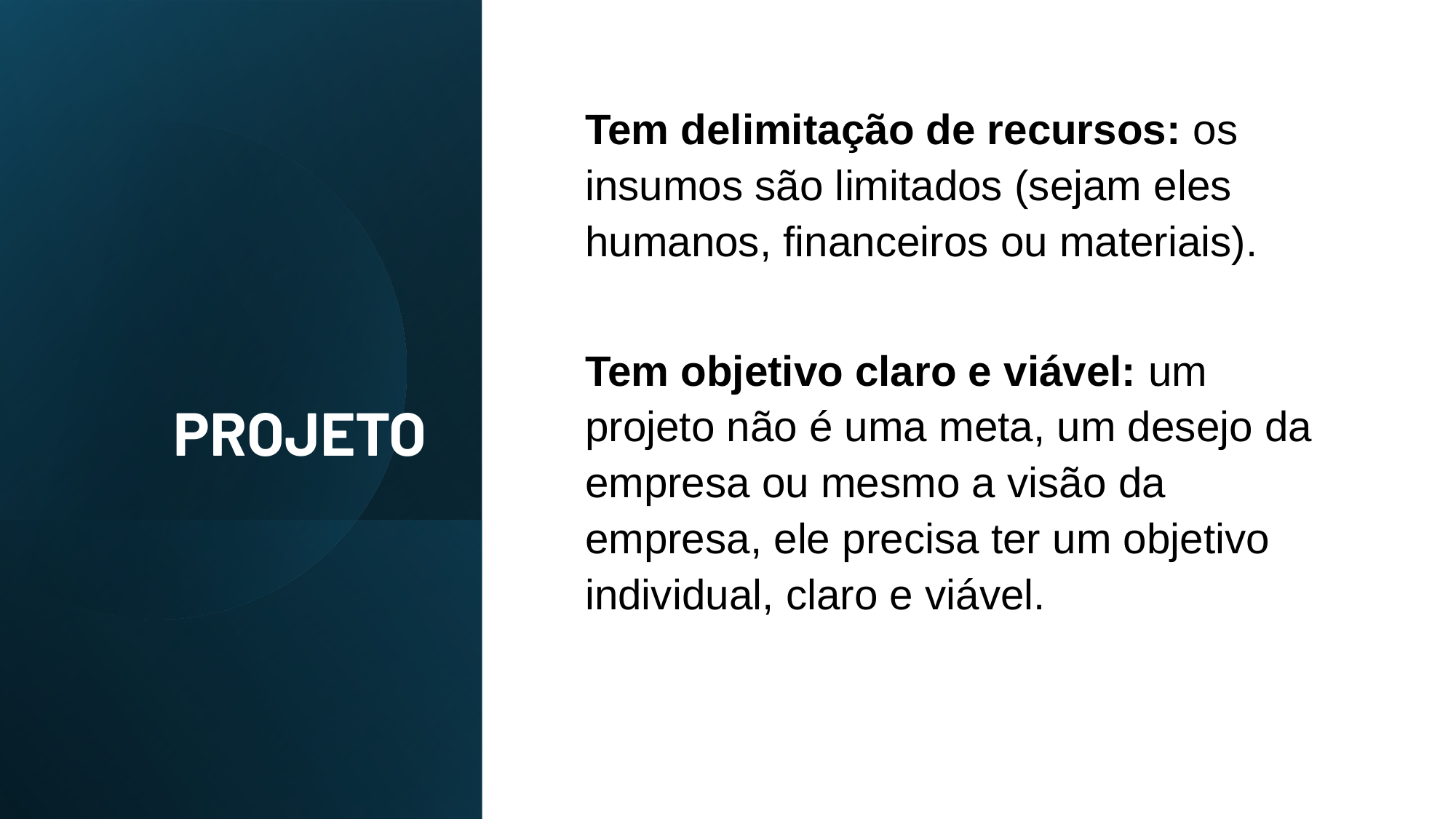

PROJETO
Tem delimitação de recursos: os insumos são limitados (sejam eles humanos, financeiros ou materiais).

Tem objetivo claro e viável: um projeto não é uma meta, um desejo da empresa ou mesmo a visão da empresa, ele precisa ter um objetivo individual, claro e viável.